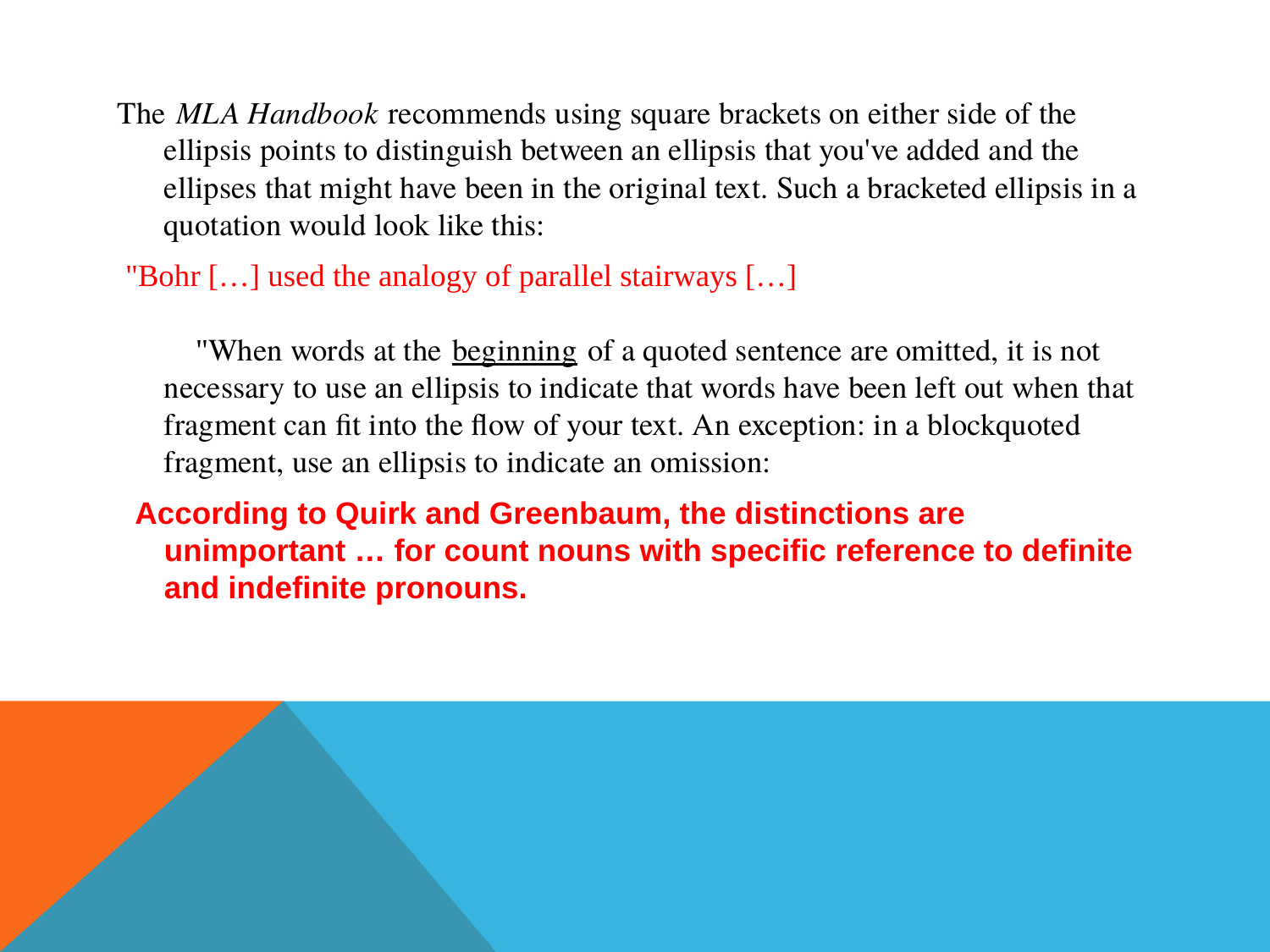

The MLA Handbook recommends using square brackets on either side of the ellipsis points to distinguish between an ellipsis that you've added and the ellipses that might have been in the original text. Such a bracketed ellipsis in a quotation would look like this:
 "Bohr […] used the analogy of parallel stairways […]
                                                                                                                                   "When words at the beginning of a quoted sentence are omitted, it is not necessary to use an ellipsis to indicate that words have been left out when that fragment can fit into the flow of your text. An exception: in a blockquoted fragment, use an ellipsis to indicate an omission:
  According to Quirk and Greenbaum, the distinctions are unimportant … for count nouns with specific reference to definite and indefinite pronouns.
#